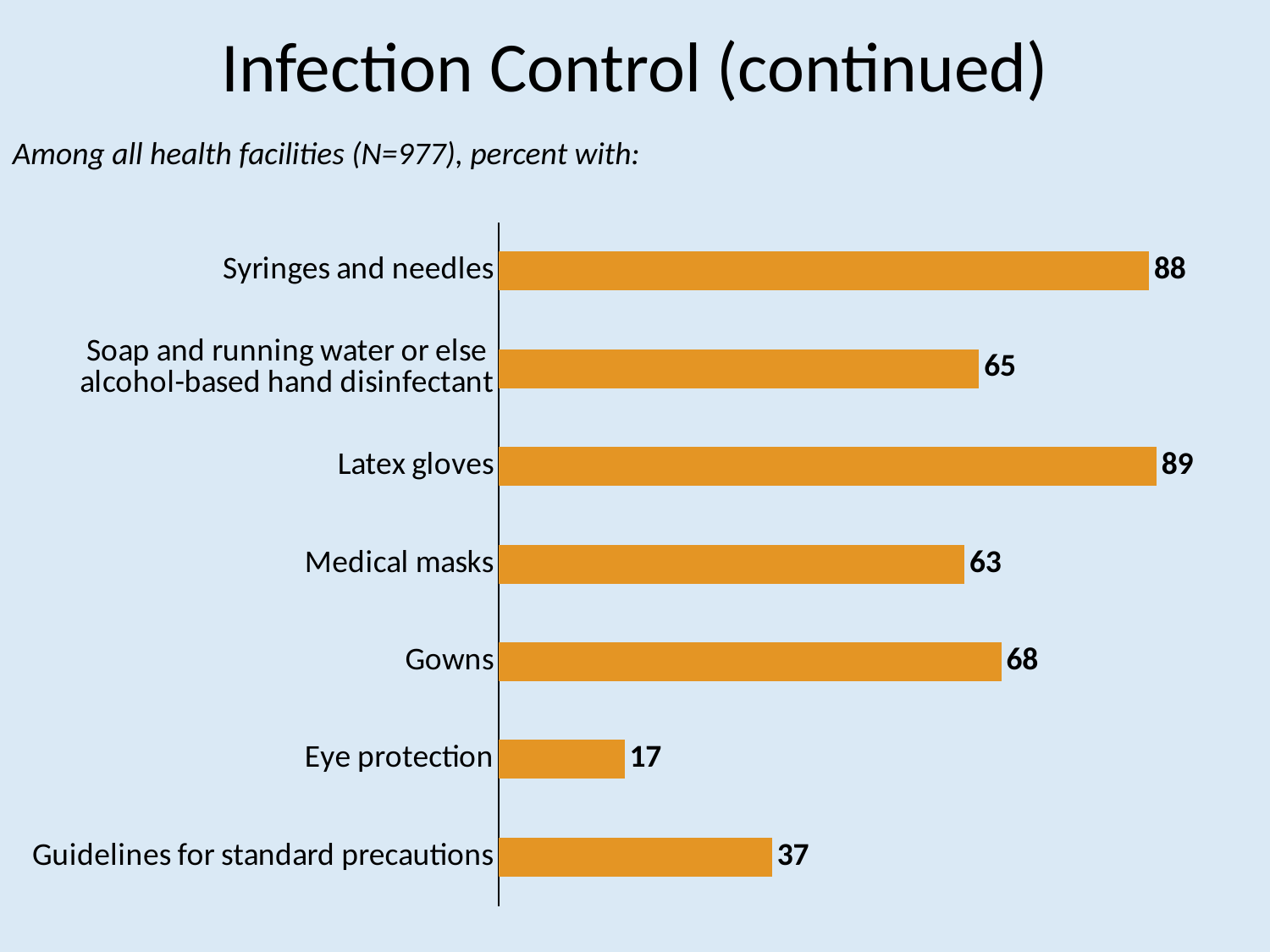

# Infection Control (continued)
Among all health facilities (N=977), percent with:

### Chart

| Category | Series 1 |
|---|---|
| Guidelines for standard precautions | 37.0 |
| Eye protection | 17.0 |
| Gowns | 68.0 |
| Medical masks | 63.0 |
| Latex gloves | 89.0 |
| Soap and running water or else alcohol-based hand disinfectant | 65.0 |
| Syringes and needles | 88.0 |